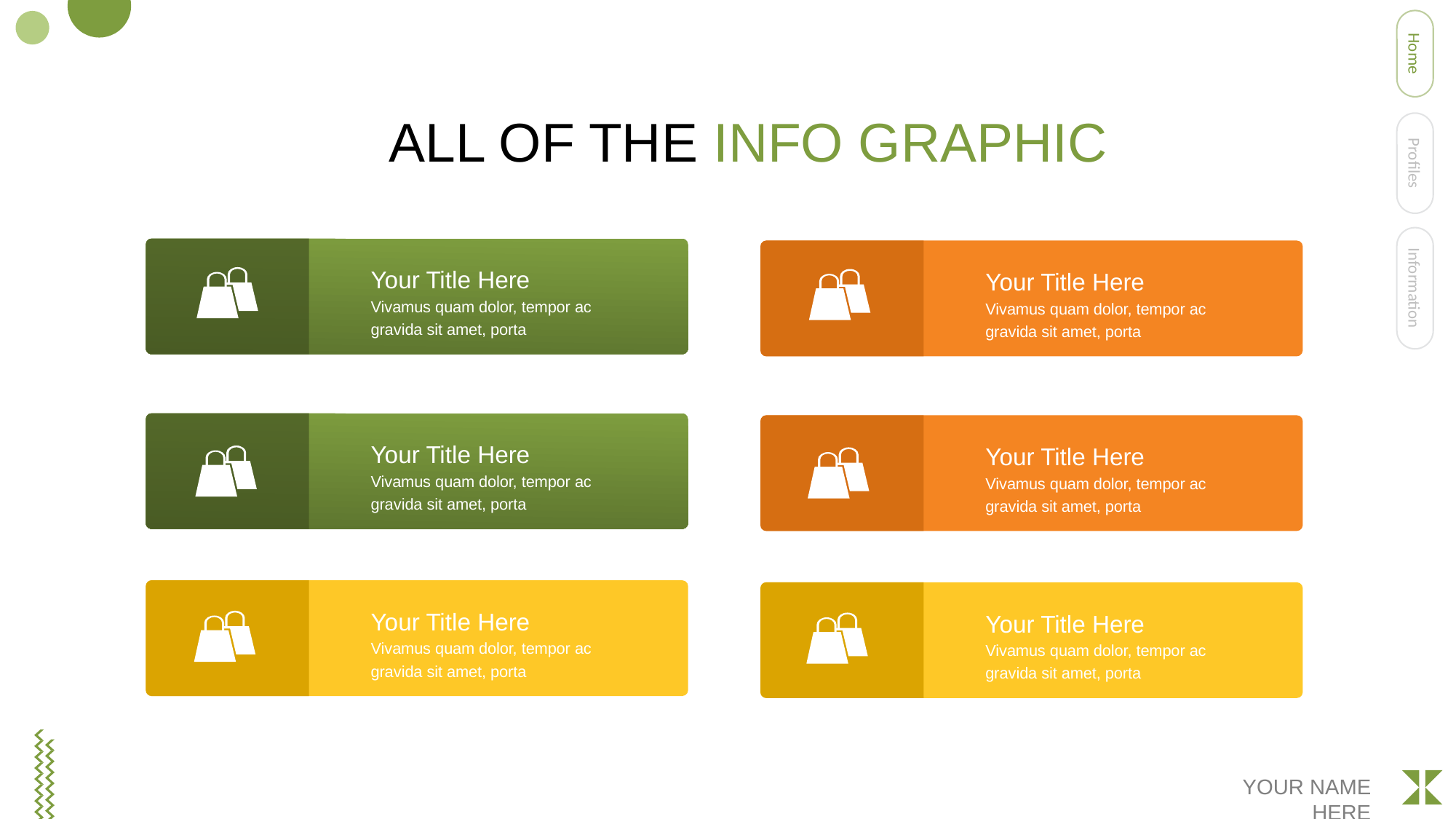

Home
ALL OF THE INFO GRAPHIC
Profiles

Your Title Here
Your Title Here

Information
Vivamus quam dolor, tempor ac gravida sit amet, porta
Vivamus quam dolor, tempor ac gravida sit amet, porta

Your Title Here
Your Title Here

Vivamus quam dolor, tempor ac gravida sit amet, porta
Vivamus quam dolor, tempor ac gravida sit amet, porta

Your Title Here
Your Title Here

Vivamus quam dolor, tempor ac gravida sit amet, porta
Vivamus quam dolor, tempor ac gravida sit amet, porta
YOUR NAME HERE